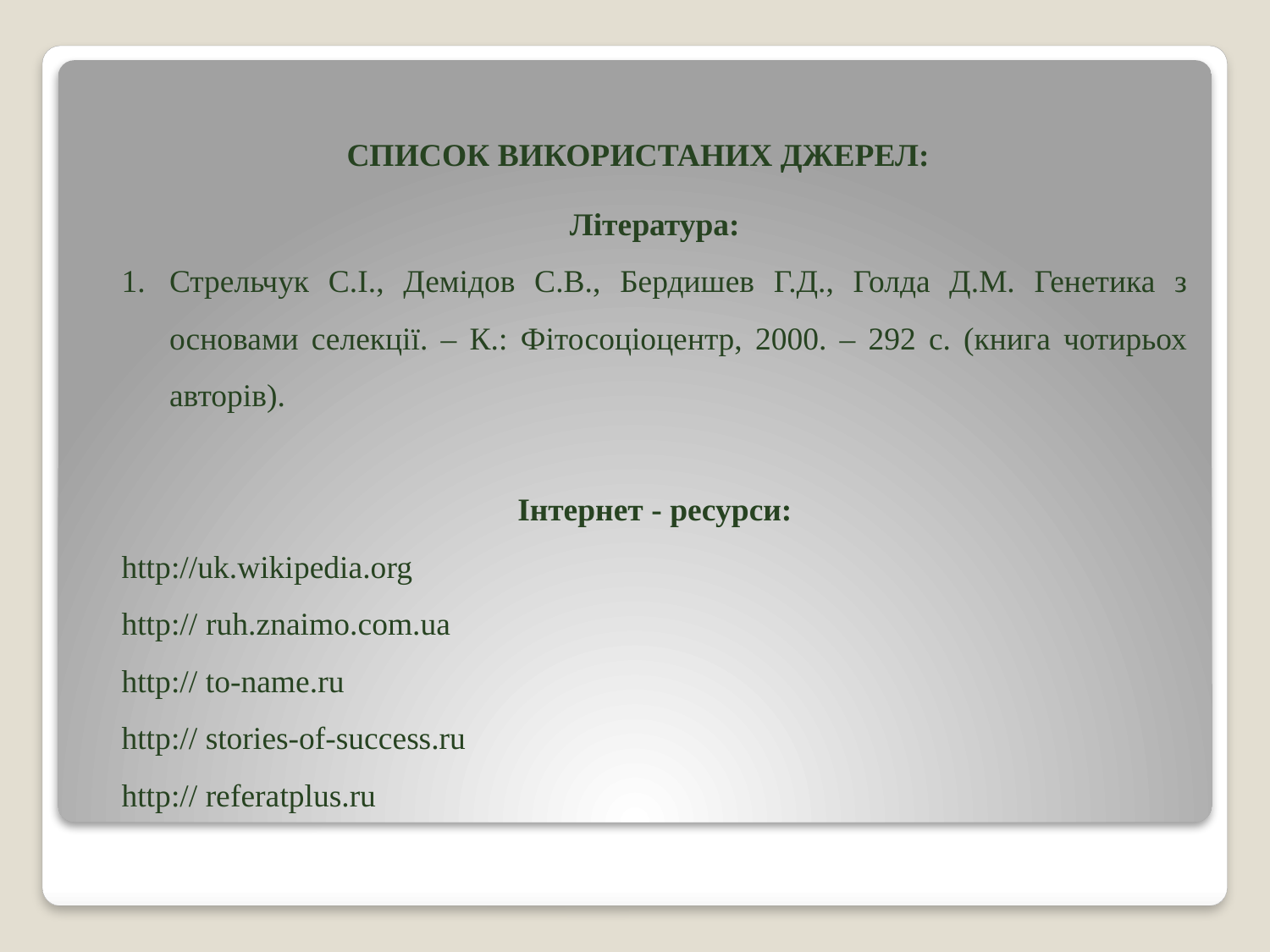

# СПИСОК ВИКОРИСТАНИХ ДЖЕРЕЛ:
Література:
Стрельчук С.І., Демідов С.В., Бердишев Г.Д., Голда Д.М. Генетика з основами селекції. – К.: Фітосоціоцентр, 2000. – 292 с. (книга чотирьох авторів).

Інтернет - ресурси:
http://uk.wikipedia.org
http:// ruh.znaimo.com.ua
http:// to-name.ru
http:// stories-of-success.ru
http:// referatplus.ru